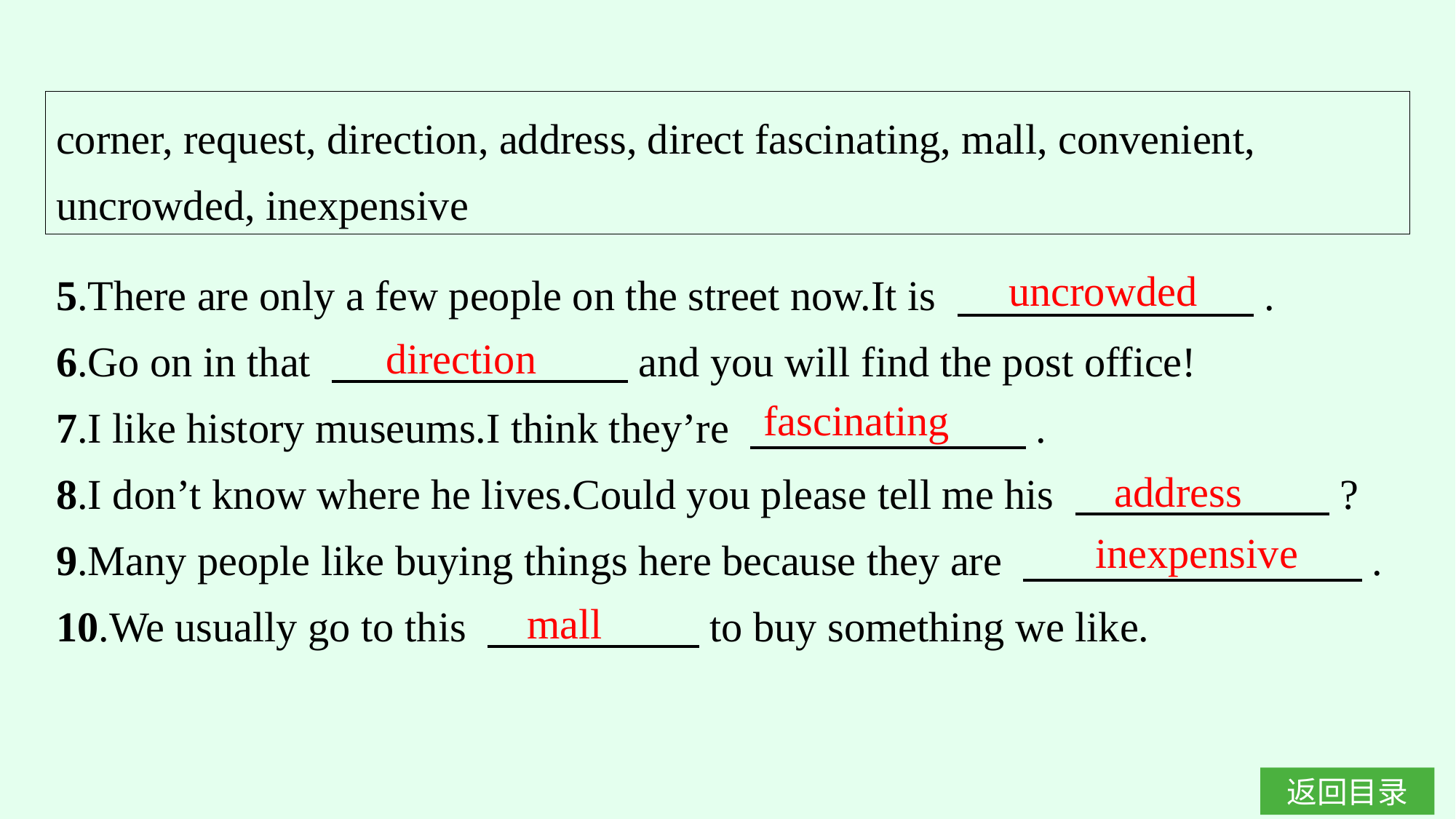

corner, request, direction, address, direct fascinating, mall, convenient, uncrowded, inexpensive
5.There are only a few people on the street now.It is 　　　　　　　.
6.Go on in that 　　　　　　　and you will find the post office!
7.I like history museums.I think they’re 　　　　　　 .
8.I don’t know where he lives.Could you please tell me his 　　　　　　?
9.Many people like buying things here because they are 　　　　　　　　.
10.We usually go to this 　　　　　to buy something we like.
uncrowded
direction
fascinating
address
inexpensive
mall